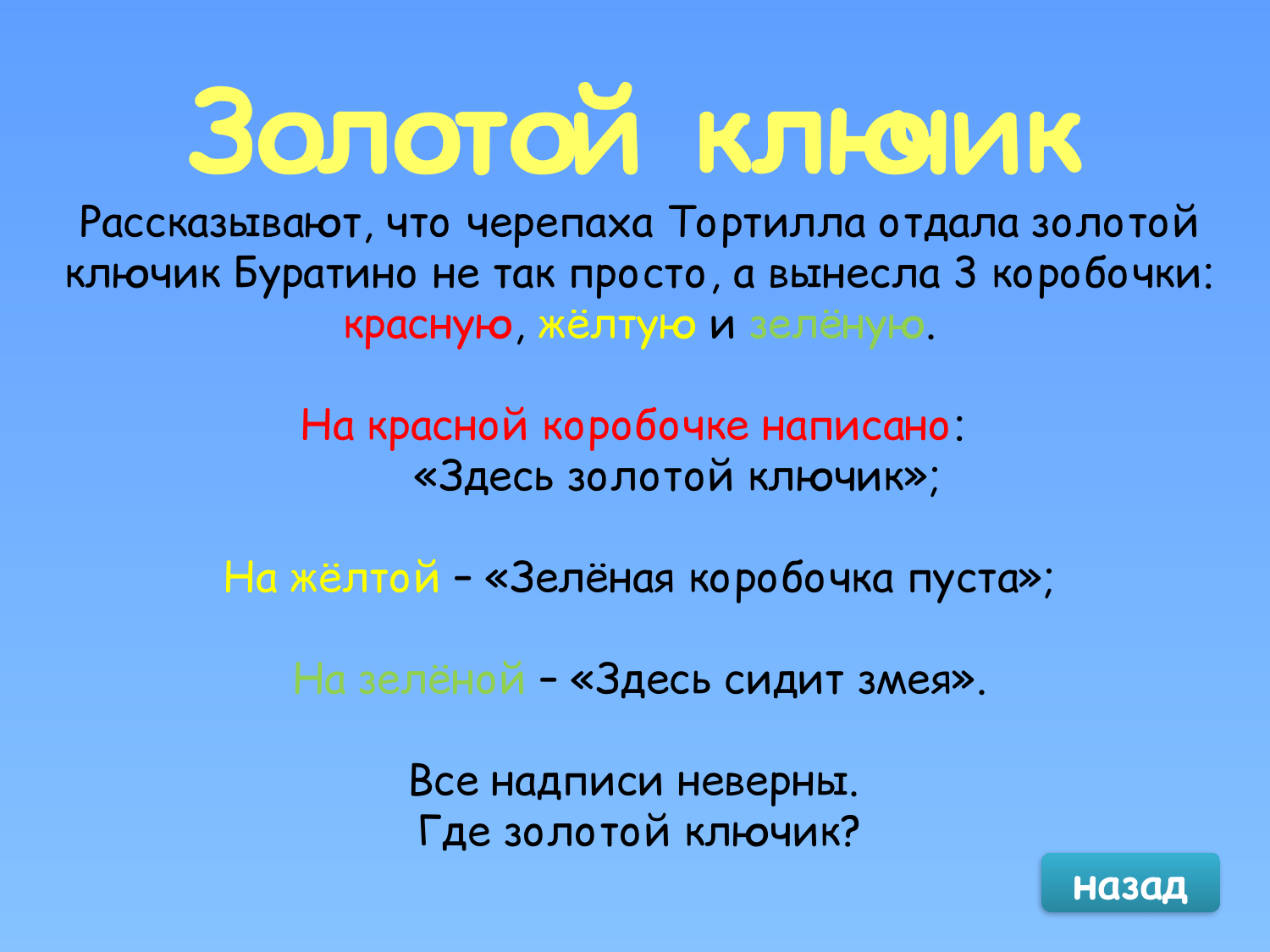

Золотой ключик
Рассказывают, что черепаха Тортилла отдала золотой ключик Буратино не так просто, а вынесла 3 коробочки: красную, жёлтую и зелёную.

На красной коробочке написано:
      «Здесь золотой ключик»;

На жёлтой – «Зелёная коробочка пуста»;

На зелёной – «Здесь сидит змея».

Все надписи неверны.
Где золотой ключик?

назад